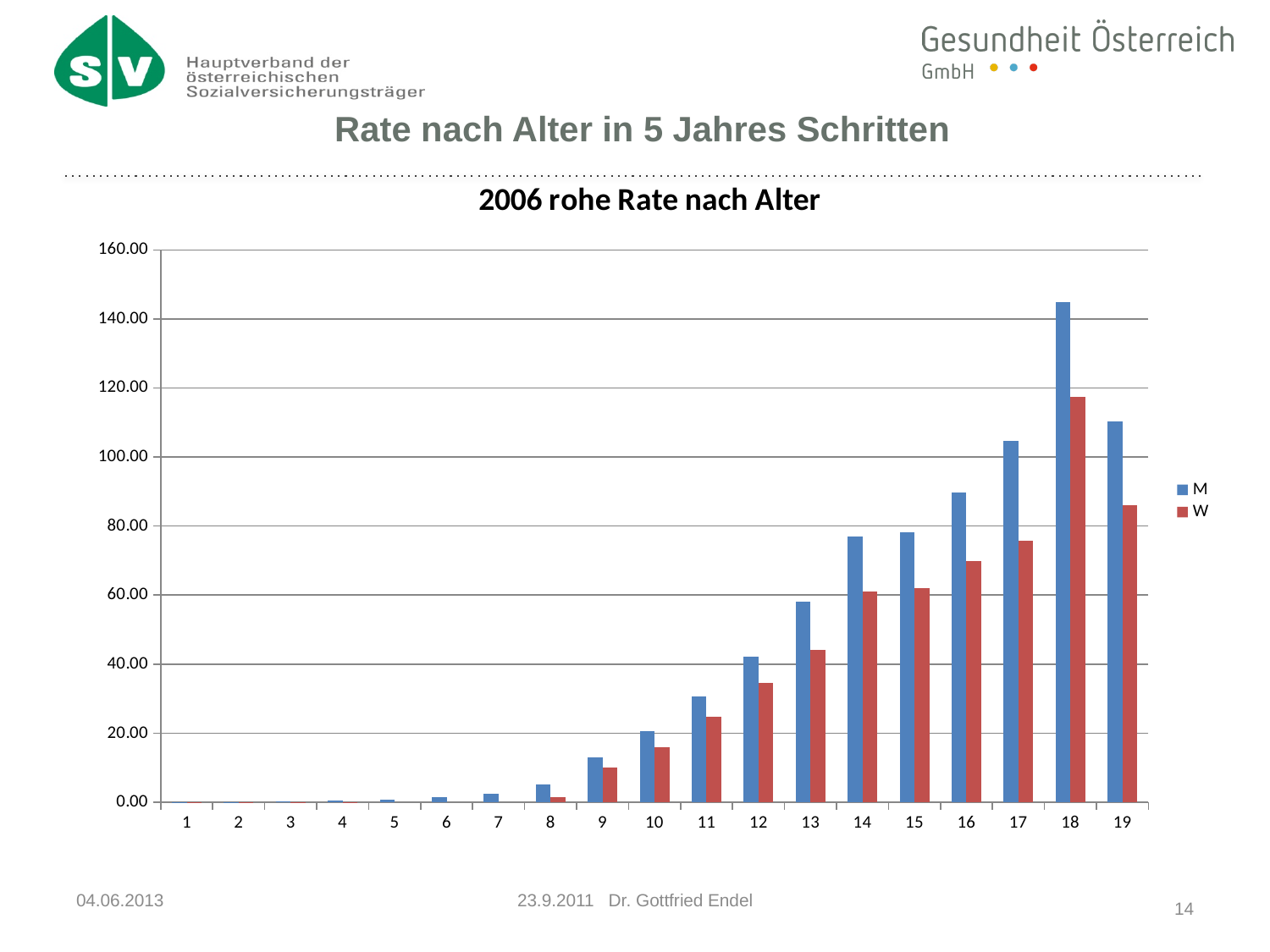

# Rate nach Alter in 5 Jahres Schritten

### Chart: 2006 rohe Rate nach Alter

| Category |  |  |
|---|---|---|
04.06.2013
23.9.2011   Dr. Gottfried Endel
14